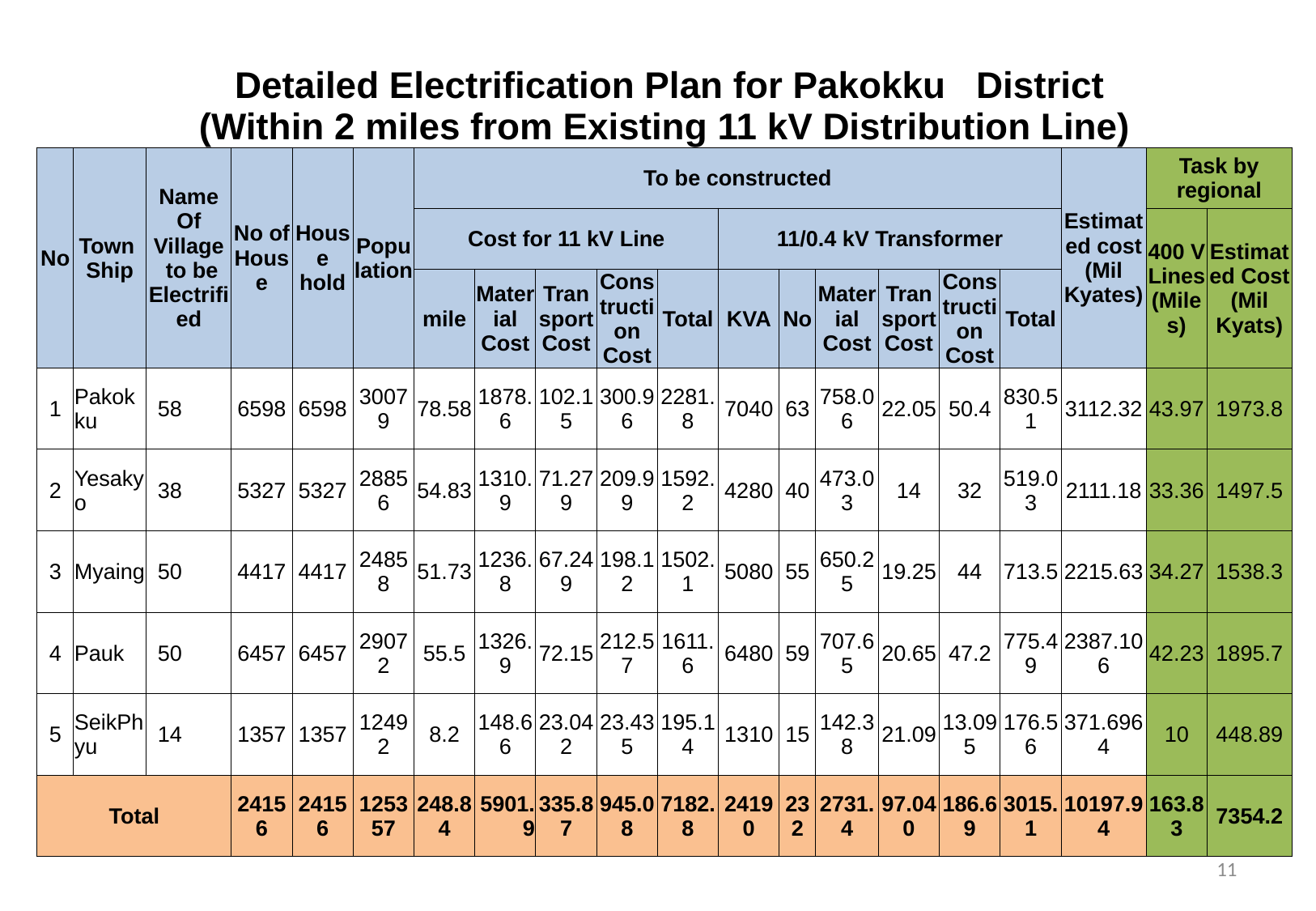

| Detailed Electrification Plan for Pakokku District (Within 2 miles from Existing 11 kV Distribution Line) |  |  |  |  |  |  |  |  |  |  |  |  |  |  |  |  |  |  |  |
| --- | --- | --- | --- | --- | --- | --- | --- | --- | --- | --- | --- | --- | --- | --- | --- | --- | --- | --- | --- |
| No | Town Ship | Name Of Village to be Electrified | No of House | House hold | Popu lation | To be constructed |  |  |  |  |  |  |  |  |  |  | Estimated cost (Mil Kyates) | Task by regional |  |
|  |  |  |  |  |  | Cost for 11 kV Line |  |  |  |  | 11/0.4 kV Transformer |  |  |  |  |  |  | 400 V Lines (Miles) | Estimated Cost (Mil Kyats) |
|  |  |  |  |  |  | mile | Material Cost | Tran sport Cost | Construction Cost | Total | KVA | No | Material Cost | Tran sport Cost | Construction Cost | Total |  |  |  |
| 1 | Pakokku | 58 | 6598 | 6598 | 30079 | 78.58 | 1878.6 | 102.15 | 300.96 | 2281.8 | 7040 | 63 | 758.06 | 22.05 | 50.4 | 830.51 | 3112.32 | 43.97 | 1973.8 |
| 2 | Yesakyo | 38 | 5327 | 5327 | 28856 | 54.83 | 1310.9 | 71.279 | 209.99 | 1592.2 | 4280 | 40 | 473.03 | 14 | 32 | 519.03 | 2111.18 | 33.36 | 1497.5 |
| 3 | Myaing | 50 | 4417 | 4417 | 24858 | 51.73 | 1236.8 | 67.249 | 198.12 | 1502.1 | 5080 | 55 | 650.25 | 19.25 | 44 | 713.5 | 2215.63 | 34.27 | 1538.3 |
| 4 | Pauk | 50 | 6457 | 6457 | 29072 | 55.5 | 1326.9 | 72.15 | 212.57 | 1611.6 | 6480 | 59 | 707.65 | 20.65 | 47.2 | 775.49 | 2387.106 | 42.23 | 1895.7 |
| 5 | SeikPhyu | 14 | 1357 | 1357 | 12492 | 8.2 | 148.66 | 23.042 | 23.435 | 195.14 | 1310 | 15 | 142.38 | 21.09 | 13.095 | 176.56 | 371.6964 | 10 | 448.89 |
| Total |  |  | 24156 | 24156 | 125357 | 248.84 | 5901.9 | 335.87 | 945.08 | 7182.8 | 24190 | 232 | 2731.4 | 97.040 | 186.69 | 3015.1 | 10197.94 | 163.83 | 7354.2 |
11